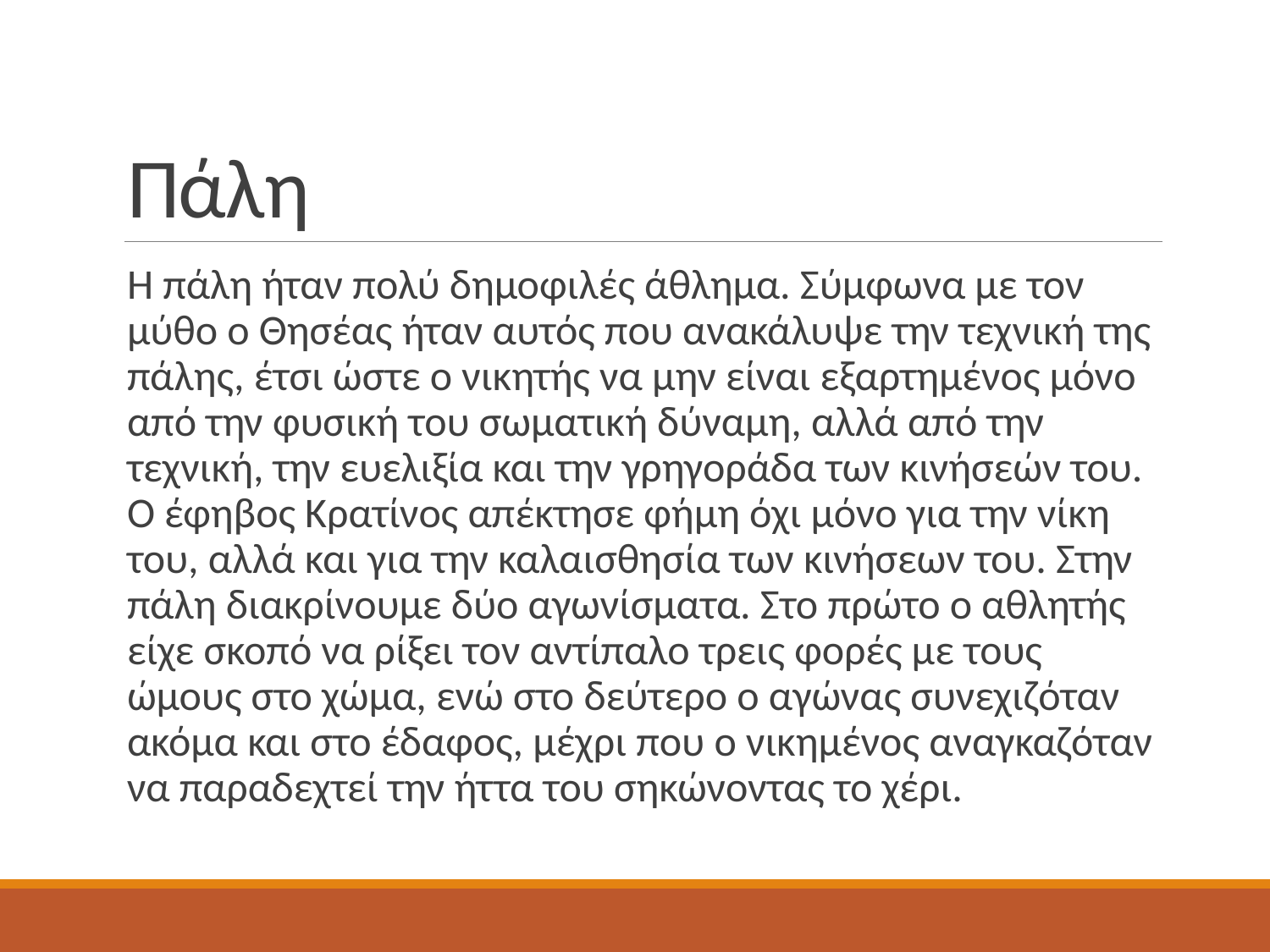

# Πάλη
Η πάλη ήταν πολύ δημοφιλές άθλημα. Σύμφωνα με τον μύθο ο Θησέας ήταν αυτός που ανακάλυψε την τεχνική της πάλης, έτσι ώστε ο νικητής να μην είναι εξαρτημένος μόνo από την φυσική του σωματική δύναμη, αλλά από την τεχνική, την ευελιξία και την γρηγοράδα των κινήσεών του. Ο έφηβος Κρατίνος απέκτησε φήμη όχι μόνο για την νίκη του, αλλά και για την καλαισθησία των κινήσεων του. Στην πάλη διακρίνουμε δύο αγωνίσματα. Στο πρώτο ο αθλητής είχε σκοπό να ρίξει τον αντίπαλο τρεις φορές με τους ώμους στο χώμα, ενώ στο δεύτερο ο αγώνας συνεχιζόταν ακόμα και στο έδαφος, μέχρι που ο νικημένος αναγκαζόταν να παραδεχτεί την ήττα του σηκώνοντας το χέρι.